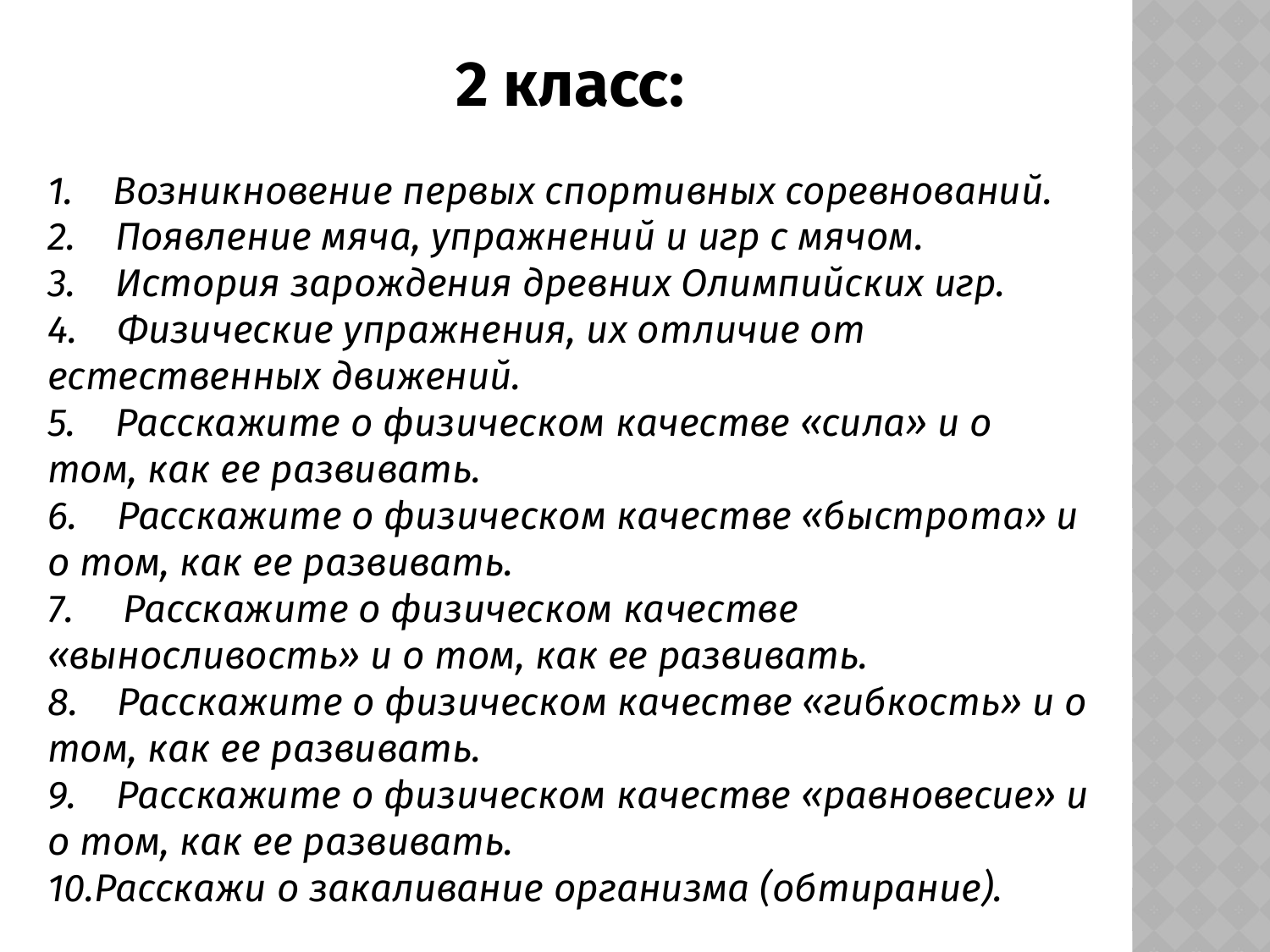

2 класс:

1.    Возникновение первых спортивных соревнований.
2.    Появление мяча, упражнений и игр с мячом.
3.    История зарождения древних Олимпийских игр.
4.    Физические упражнения, их отличие от естественных движений.
5.    Расскажите о физическом качестве «сила» и о том, как ее развивать.
6.    Расскажите о физическом качестве «быстрота» и о том, как ее развивать.
7.     Расскажите о физическом качестве «выносливость» и о том, как ее развивать.
8.    Расскажите о физическом качестве «гибкость» и о том, как ее развивать.
9.    Расскажите о физическом качестве «равновесие» и о том, как ее развивать.
10.Расскажи о закаливание организма (обтирание).